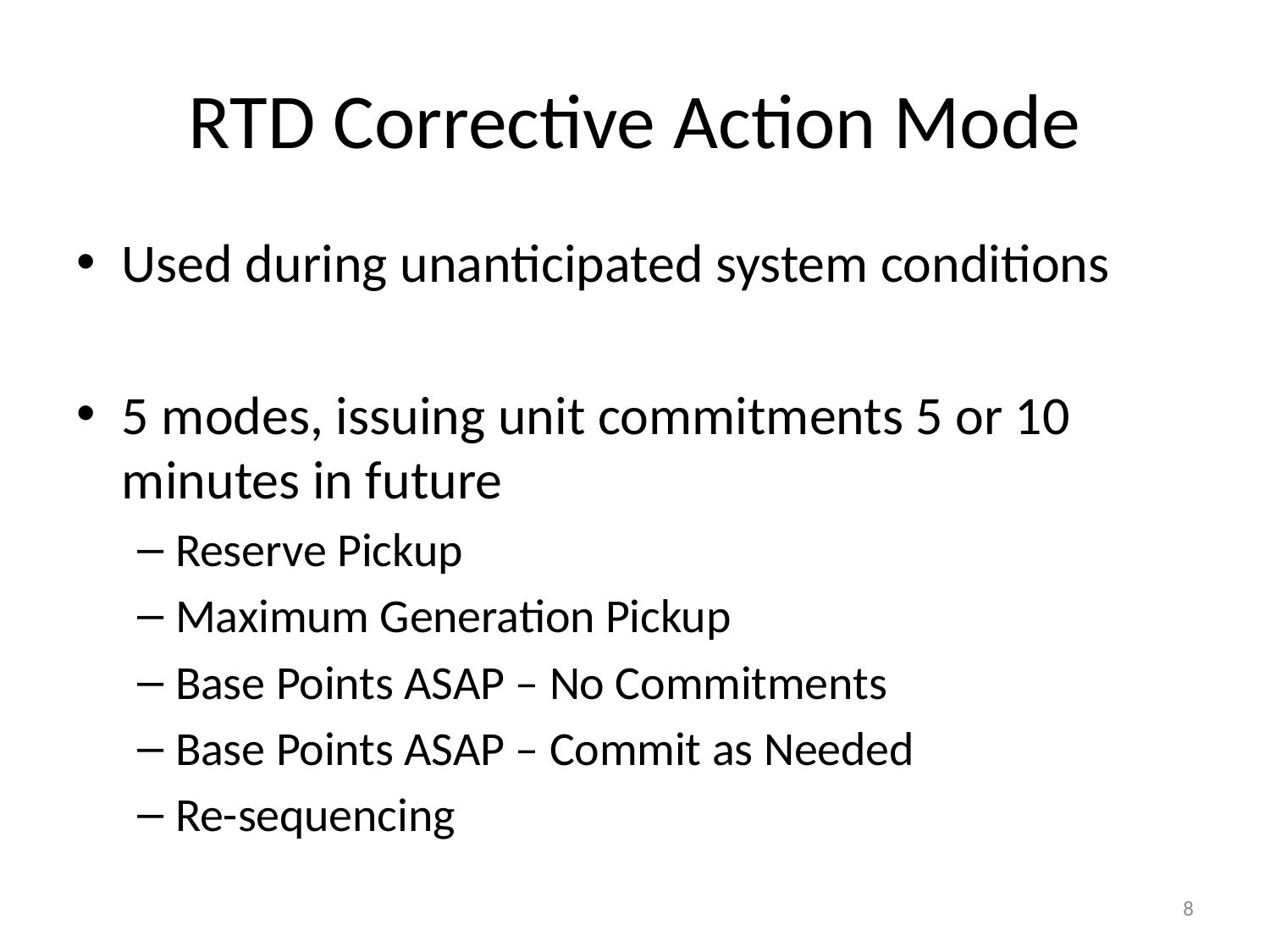

# RTD Corrective Action Mode
Used during unanticipated system conditions

5 modes, issuing unit commitments 5 or 10 minutes in future
Reserve Pickup
Maximum Generation Pickup
Base Points ASAP – No Commitments
Base Points ASAP – Commit as Needed
Re-sequencing

8